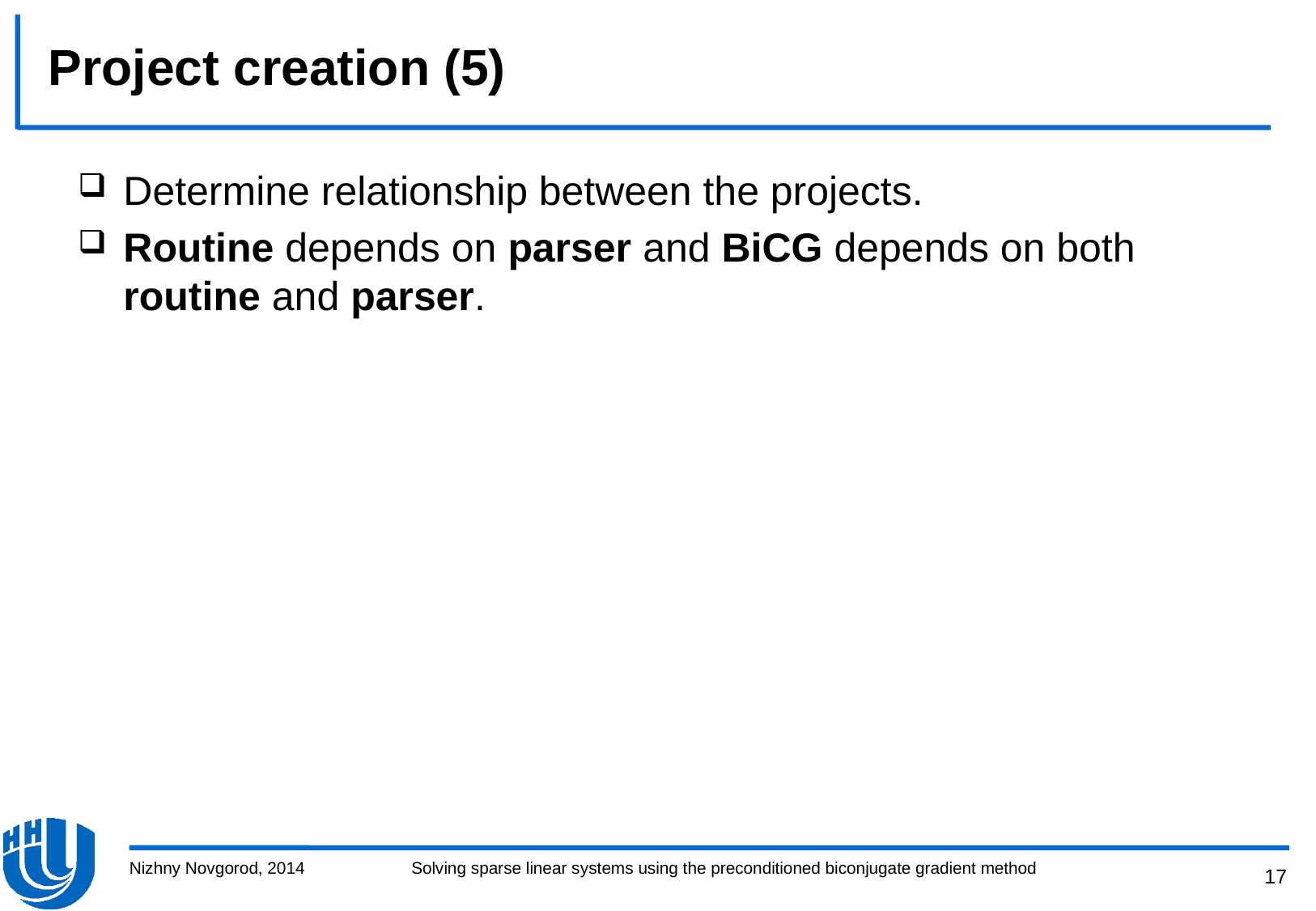

# Project creation (5)
Determine relationship between the projects.
Routine depends on parser and BiCG depends on both routine and parser.
Nizhny Novgorod, 2014
Solving sparse linear systems using the preconditioned biconjugate gradient method